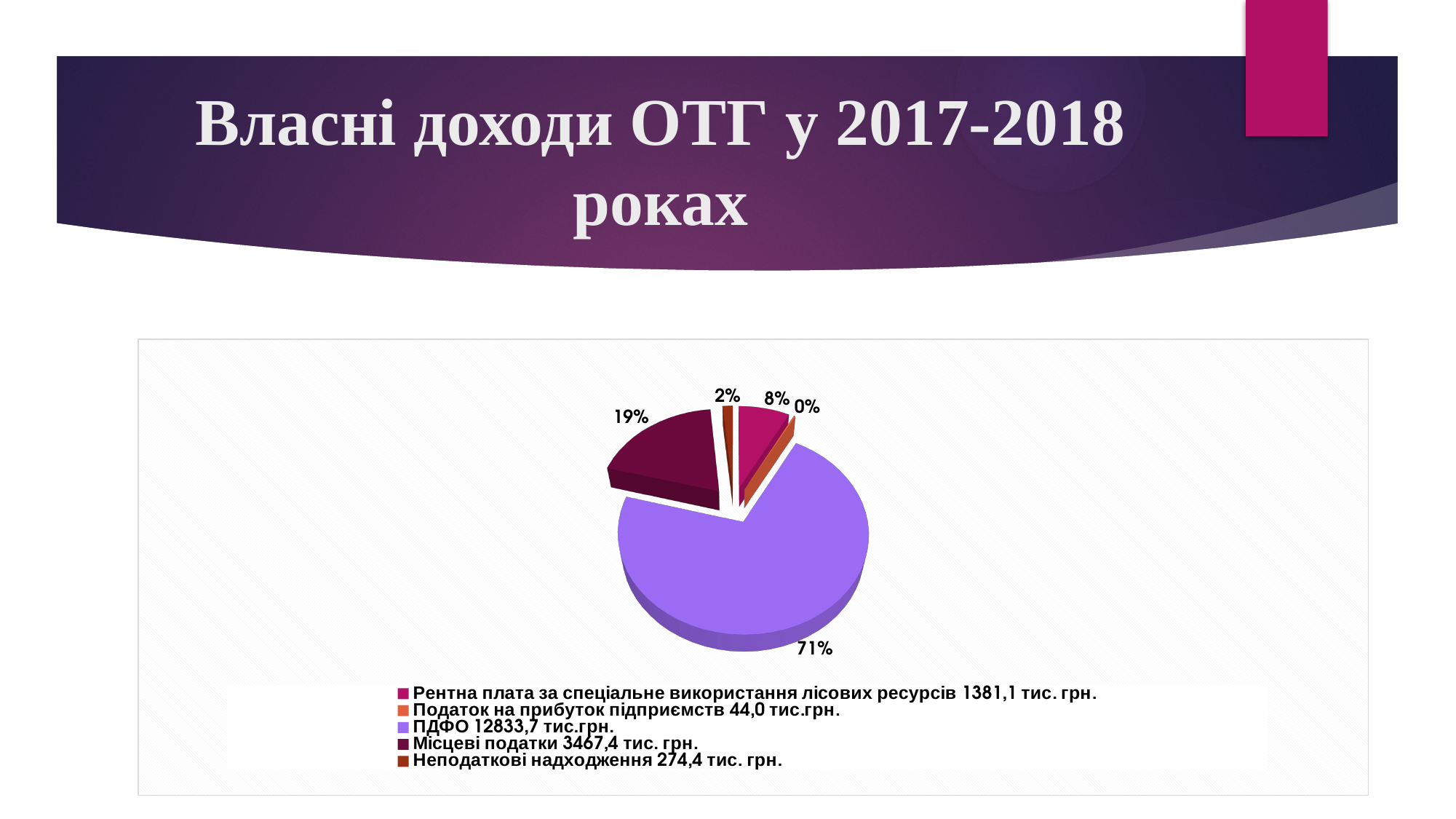

# Власні доходи ОТГ у 2017-2018 роках

[unsupported chart]